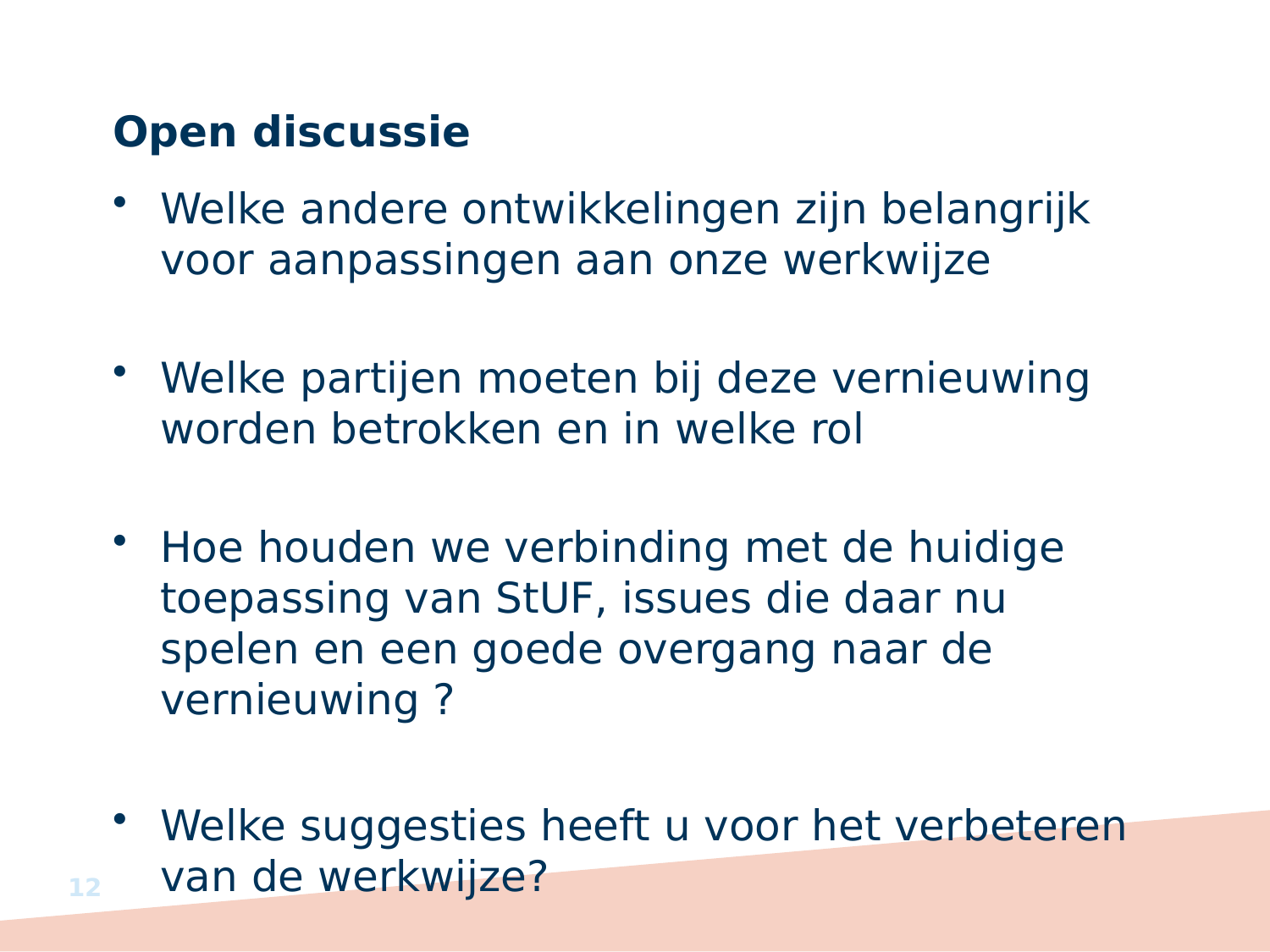

# Open discussie
Welke andere ontwikkelingen zijn belangrijk voor aanpassingen aan onze werkwijze

Welke partijen moeten bij deze vernieuwing worden betrokken en in welke rol

Hoe houden we verbinding met de huidige toepassing van StUF, issues die daar nu spelen en een goede overgang naar de vernieuwing ?

Welke suggesties heeft u voor het verbeteren van de werkwijze?

12